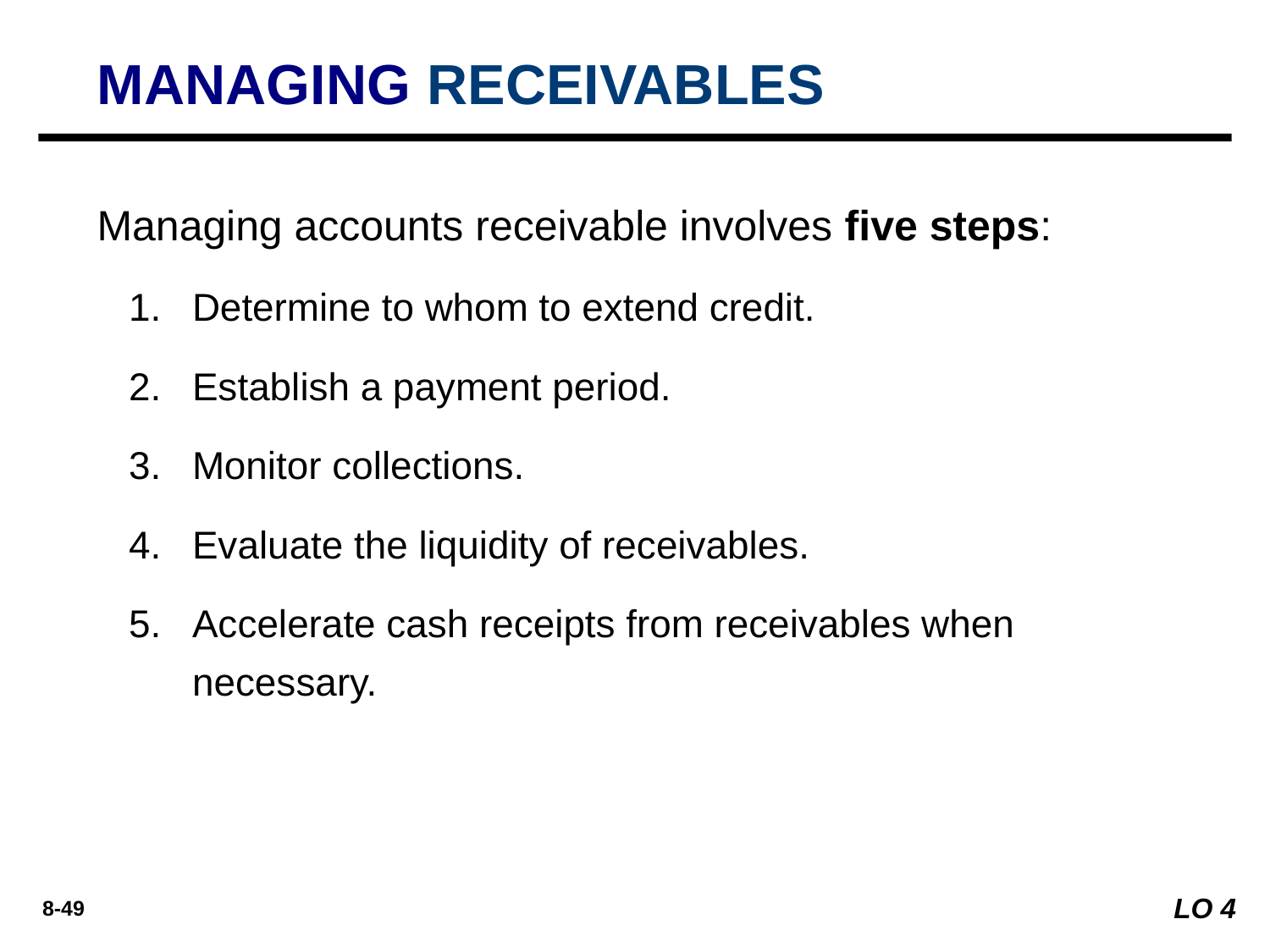

MANAGING RECEIVABLES

Managing accounts receivable involves five steps:
Determine to whom to extend credit.
Establish a payment period.
Monitor collections.
Evaluate the liquidity of receivables.
Accelerate cash receipts from receivables when necessary.
LO 4